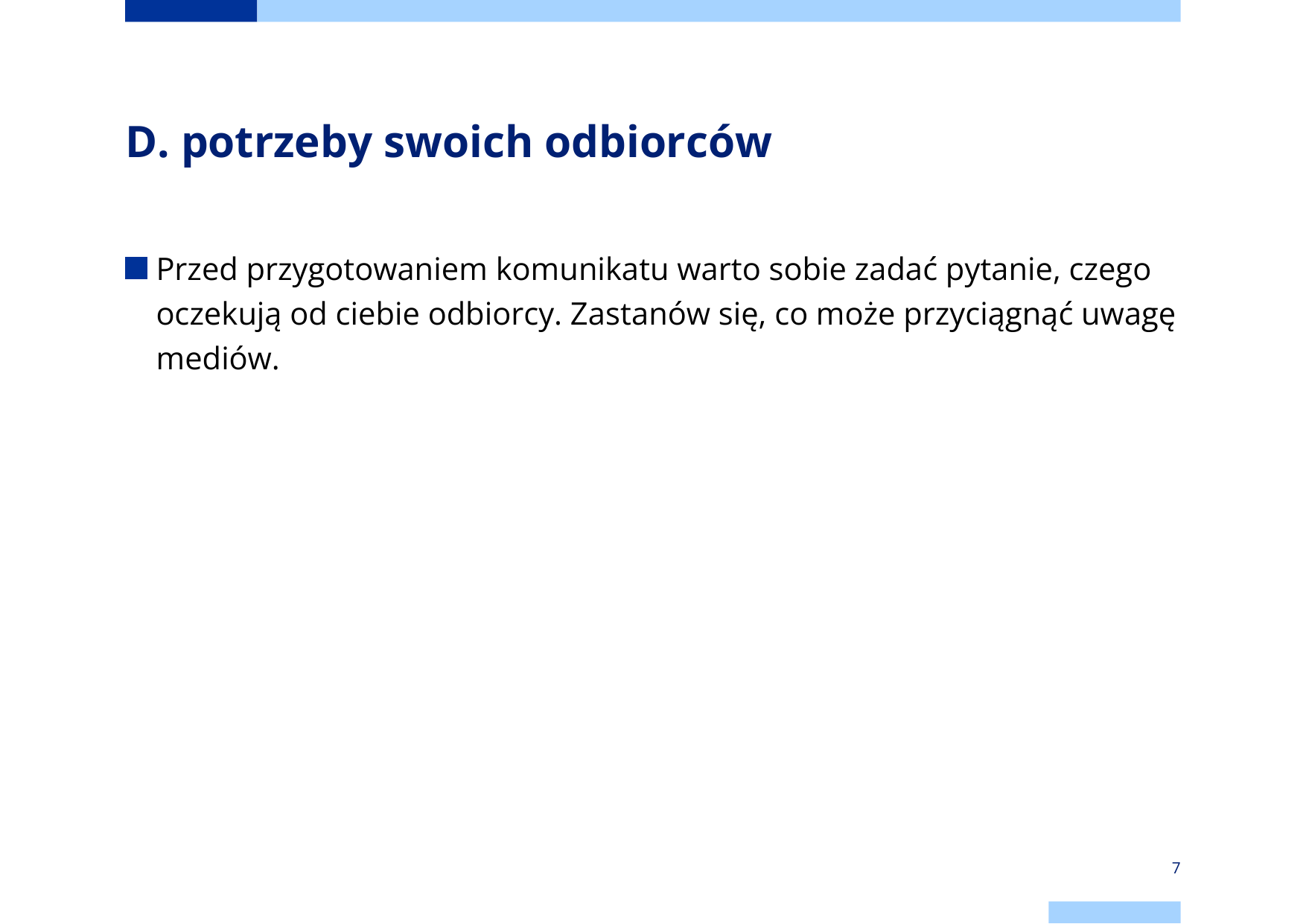

# D. potrzeby swoich odbiorców
Przed przygotowaniem komunikatu warto sobie zadać pytanie, czego oczekują od ciebie odbiorcy. Zastanów się, co może przyciągnąć uwagę mediów.

7